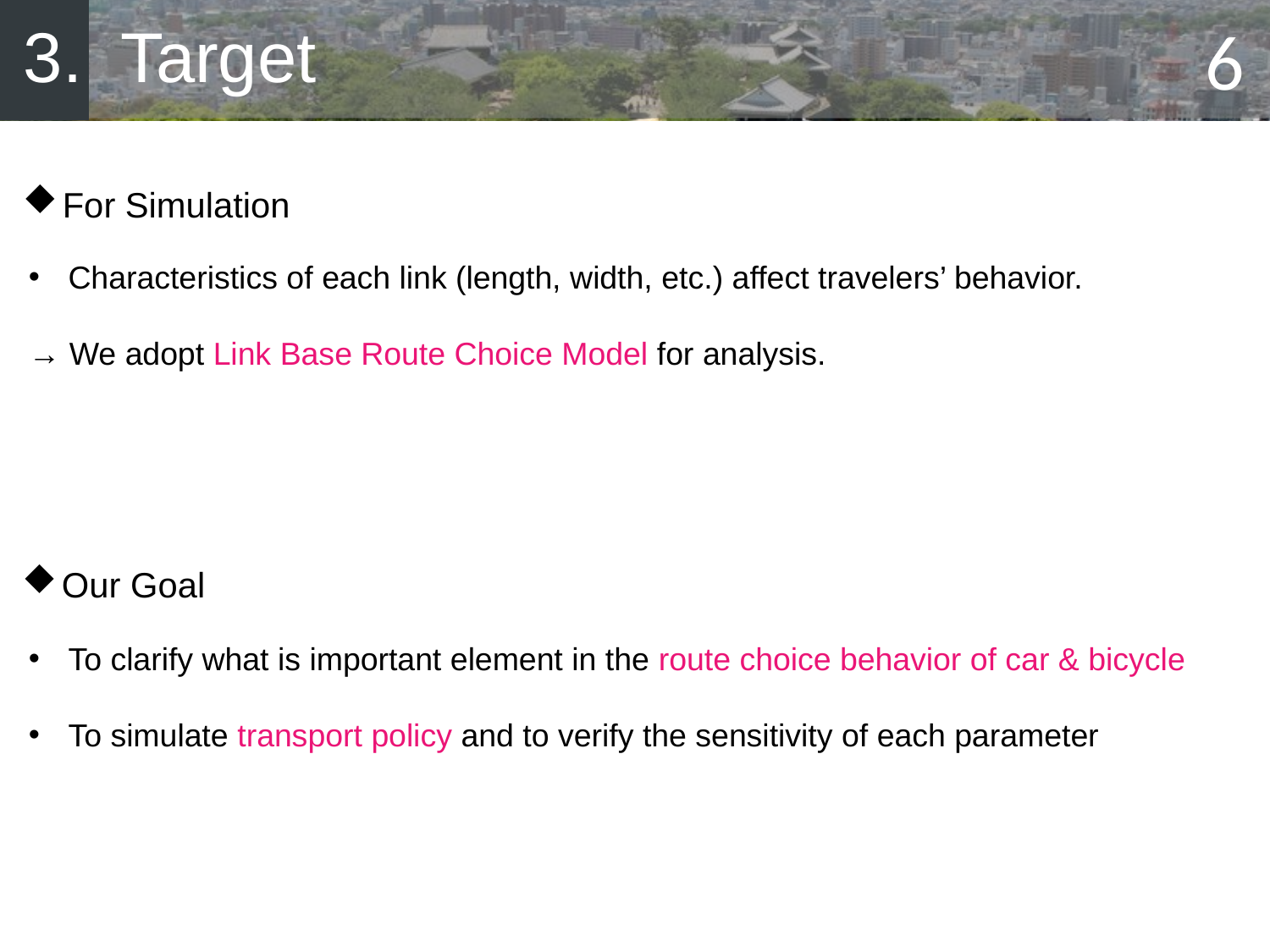

# 3.  Target
6
For Simulation
Characteristics of each link (length, width, etc.) affect travelers’ behavior.
→ We adopt Link Base Route Choice Model for analysis.
Our Goal
To clarify what is important element in the route choice behavior of car & bicycle

To simulate transport policy and to verify the sensitivity of each parameter